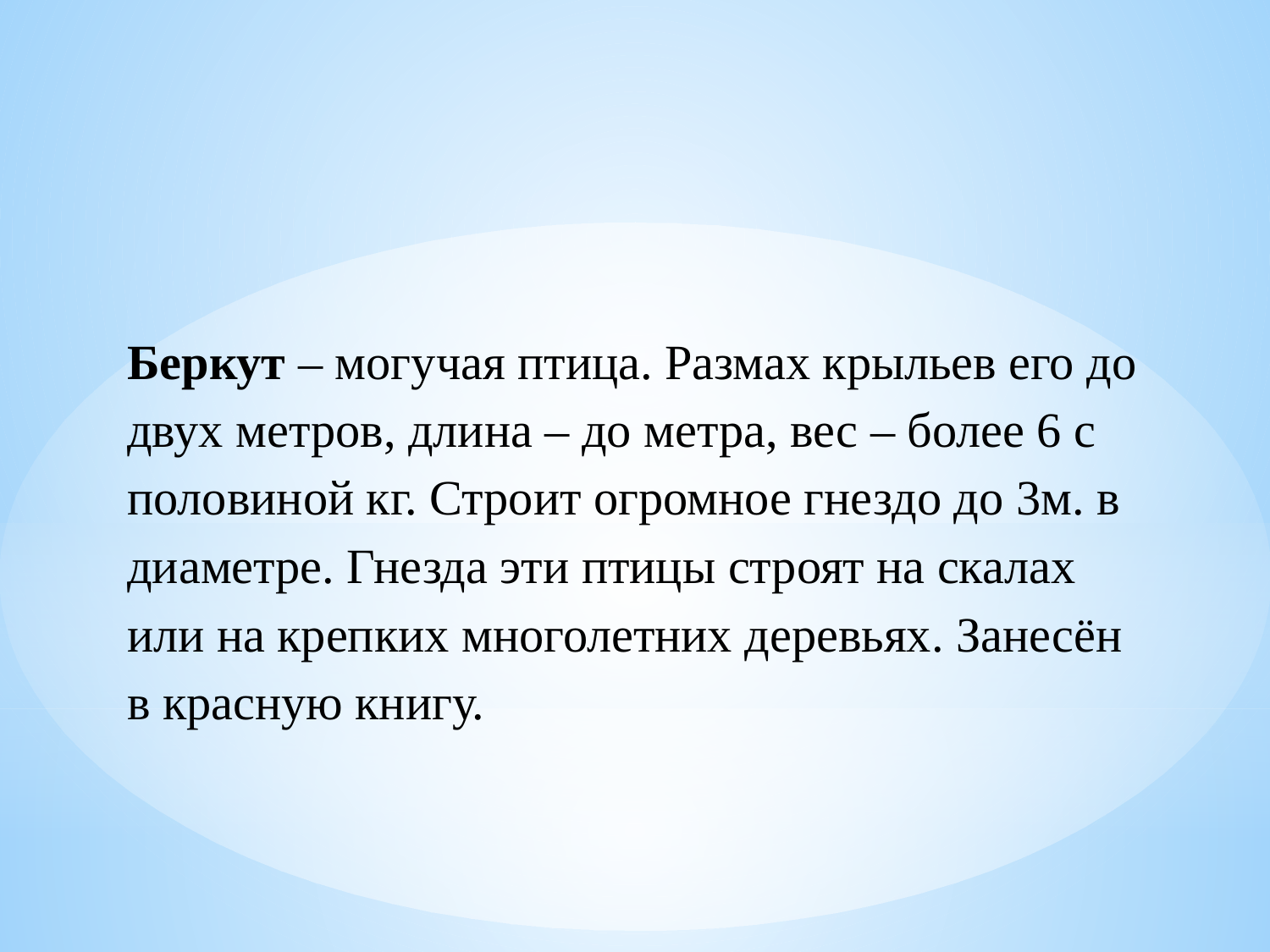

Беркут – могучая птица. Размах крыльев его до двух метров, длина – до метра, вес – более 6 с половиной кг. Строит огромное гнездо до 3м. в диаметре. Гнезда эти птицы строят на скалах или на крепких многолетних деревьях. Занесён в красную книгу.